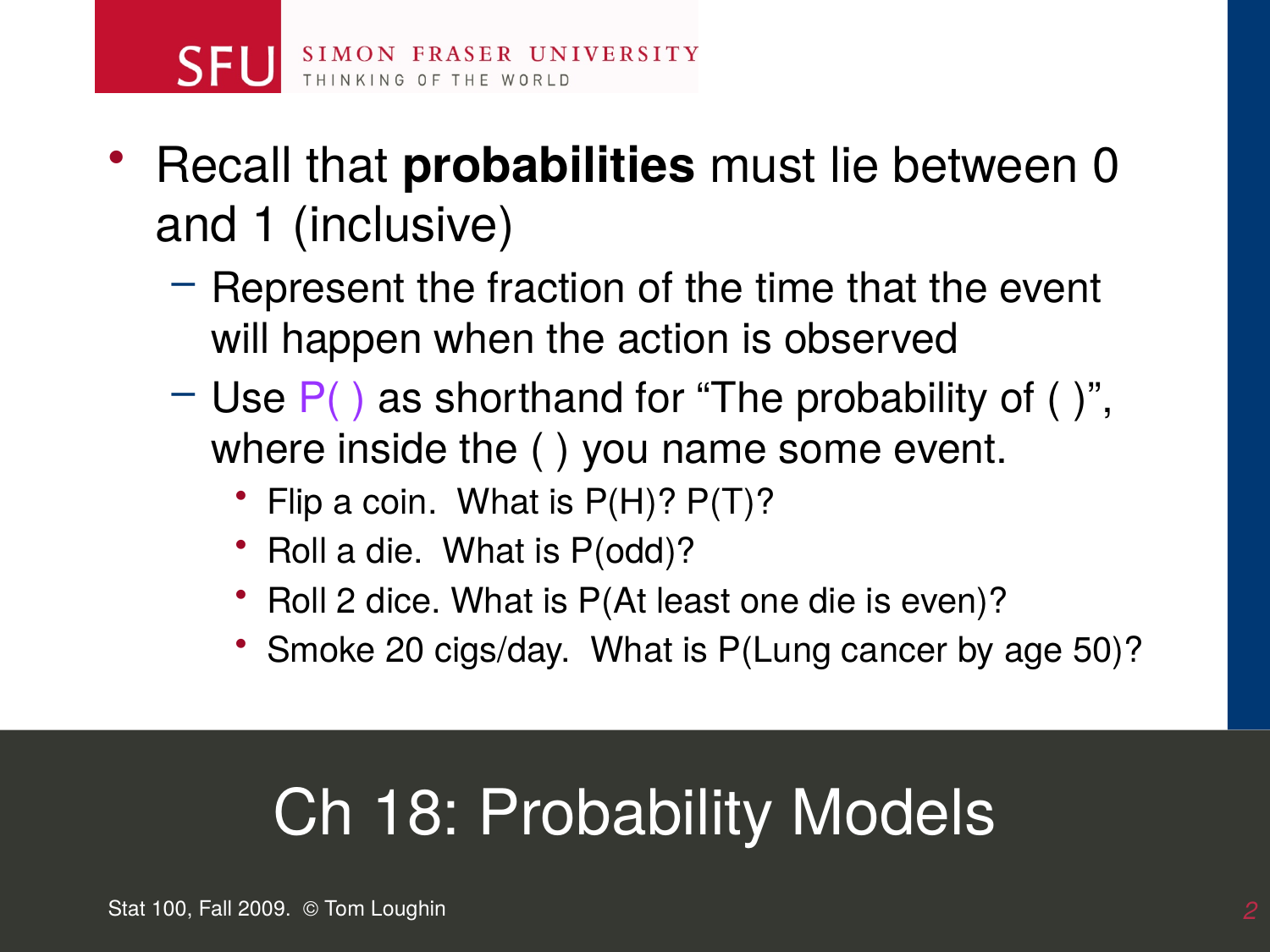

Recall that probabilities must lie between 0 and 1 (inclusive)
Represent the fraction of the time that the event will happen when the action is observed
Use P( ) as shorthand for “The probability of ( )”, where inside the ( ) you name some event.
Flip a coin.  What is P(H)? P(T)?
Roll a die.  What is P(odd)?
Roll 2 dice. What is P(At least one die is even)?
Smoke 20 cigs/day.  What is P(Lung cancer by age 50)?

# Ch 18: Probability Models
Stat 100, Fall 2009.  © Tom Loughin
2